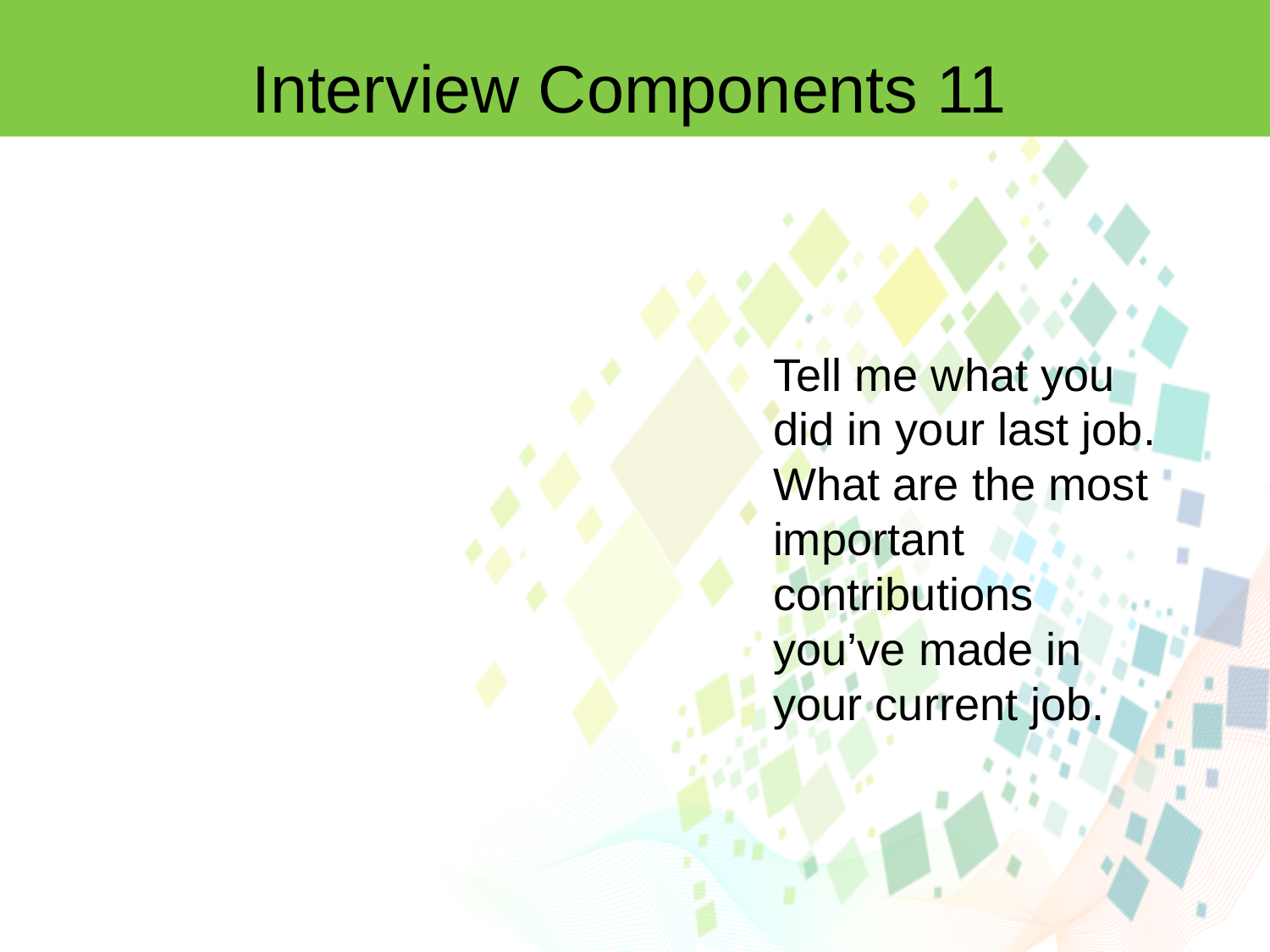

Interview Components 11
Tell me what you did in your last job. What are the most important contributions you’ve made in your current job.